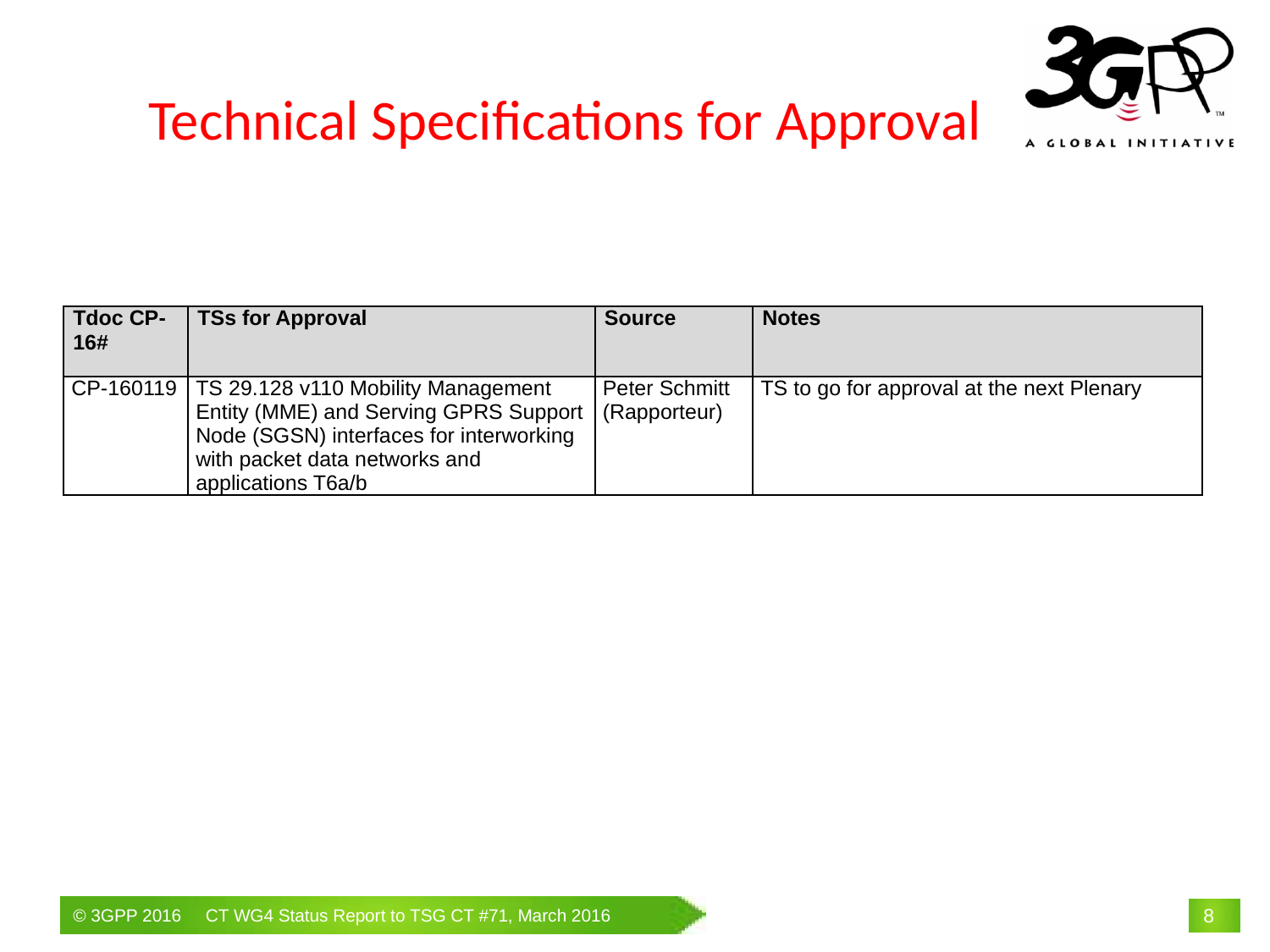

# Technical Specifications for Approval

| Tdoc CP-16# | TSs for Approval | Source | Notes |
| --- | --- | --- | --- |
| CP-160119 | TS 29.128 v110 Mobility Management Entity (MME) and Serving GPRS Support Node (SGSN) interfaces for interworking with packet data networks and applications T6a/b | Peter Schmitt (Rapporteur) | TS to go for approval at the next Plenary |